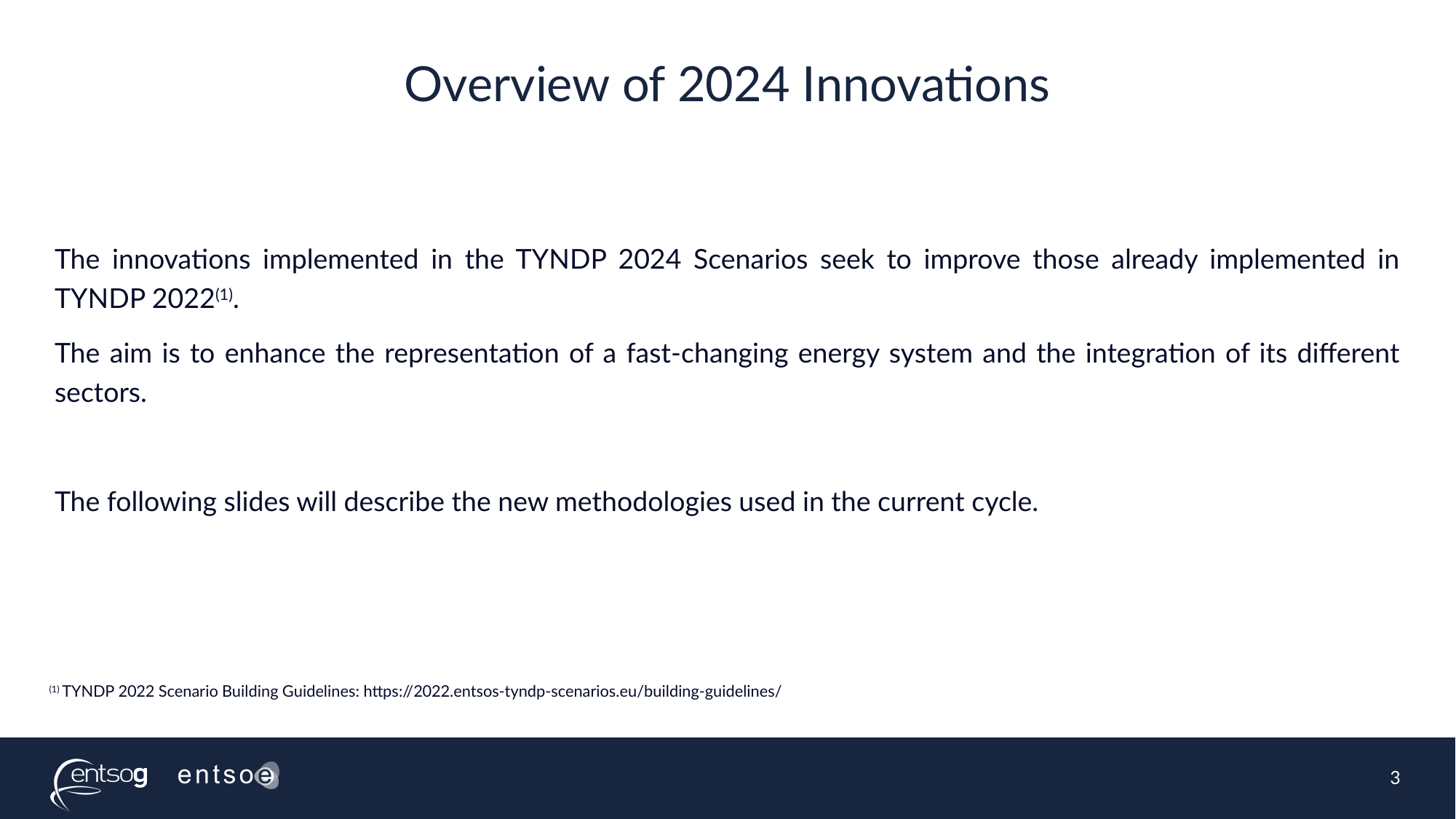

# Overview of 2024 Innovations
The innovations implemented in the TYNDP 2024 Scenarios seek to improve those already implemented in TYNDP 2022(1).
The aim is to enhance the representation of a fast-changing energy system and the integration of its different sectors.

The following slides will describe the new methodologies used in the current cycle.
(1) TYNDP 2022 Scenario Building Guidelines: https://2022.entsos-tyndp-scenarios.eu/building-guidelines/
3